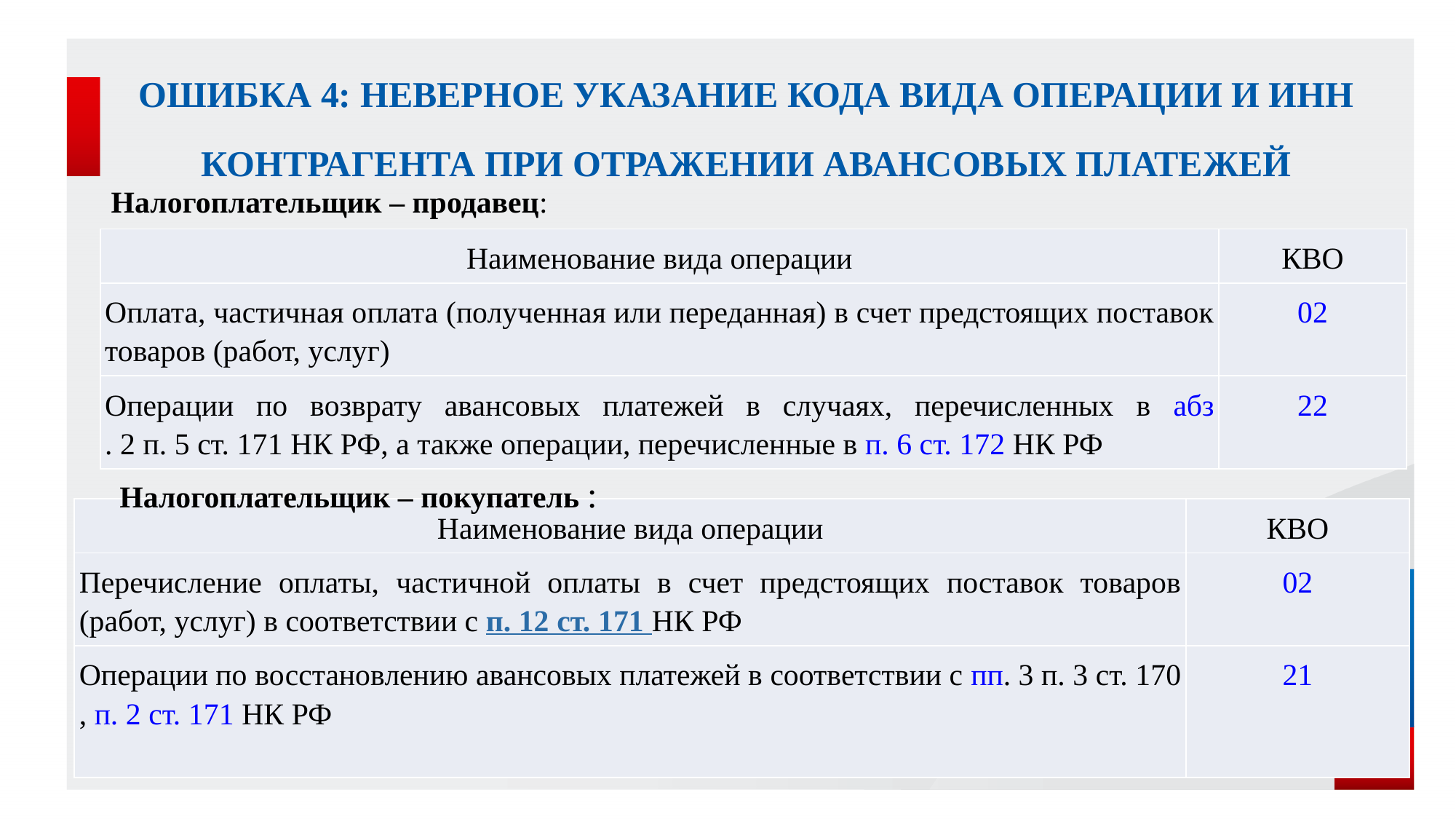

# Ошибка 4: неверное указание кода вида операции и ИНН контрагента при отражении авансовых платежей
Налогоплательщик – продавец:

| Наименование вида операции | КВО |
| --- | --- |
| Оплата, частичная оплата (полученная или переданная) в счет предстоящих поставок товаров (работ, услуг) | 02 |
| Операции по возврату авансовых платежей в случаях, перечисленных в абз. 2 п. 5 ст. 171 НК РФ, а также операции, перечисленные в п. 6 ст. 172 НК РФ | 22 |

Налогоплательщик – покупатель :

| Наименование вида операции | КВО |
| --- | --- |
| Перечисление оплаты, частичной оплаты в счет предстоящих поставок товаров (работ, услуг) в соответствии с п. 12 ст. 171 НК РФ | 02 |
| Операции по восстановлению авансовых платежей в соответствии с пп. 3 п. 3 ст. 170, п. 2 ст. 171 НК РФ | 21 |
6